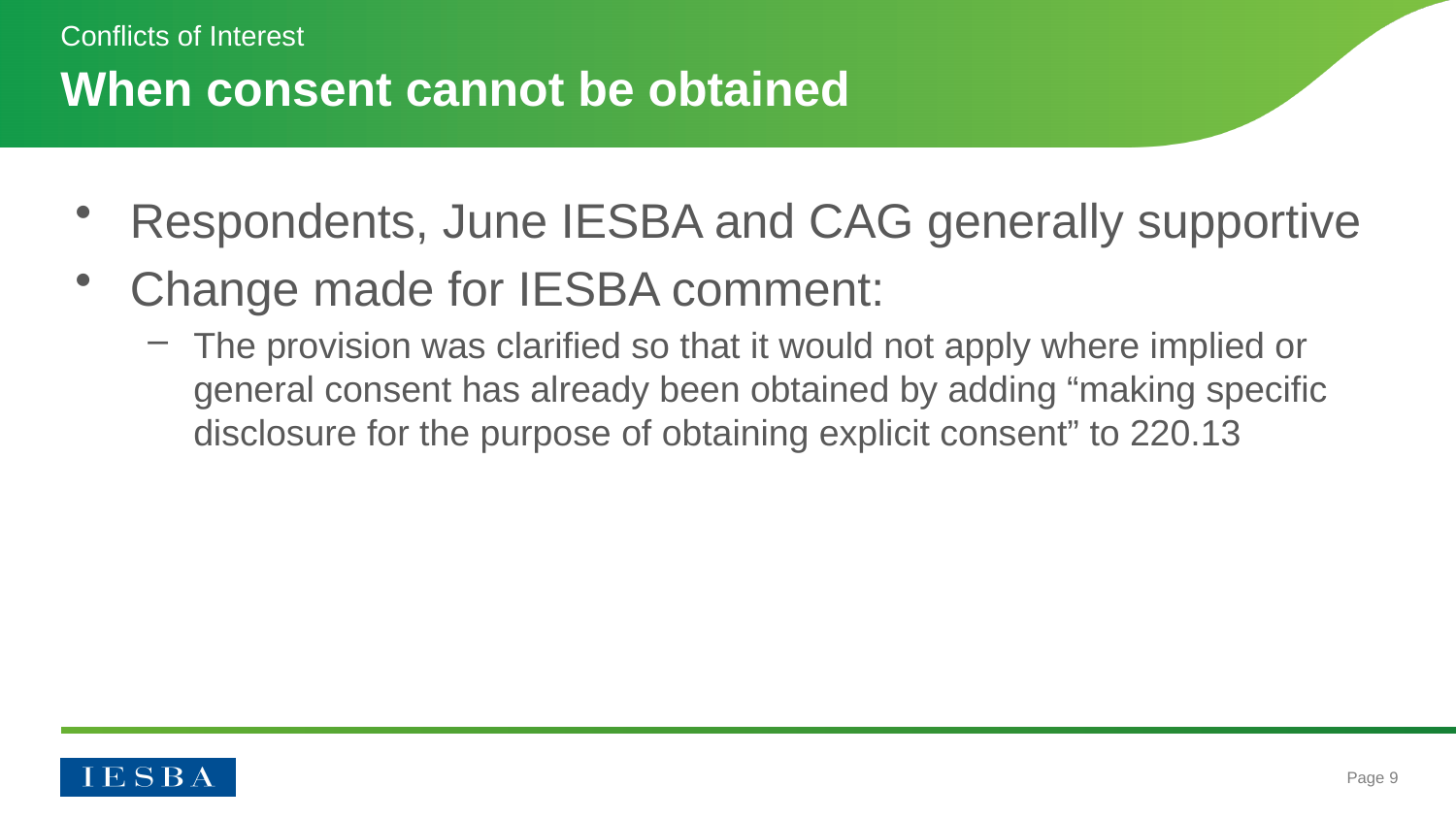

Conflicts of Interest

# When consent cannot be obtained
Respondents, June IESBA and CAG generally supportive
Change made for IESBA comment:
The provision was clarified so that it would not apply where implied or general consent has already been obtained by adding “making specific disclosure for the purpose of obtaining explicit consent” to 220.13